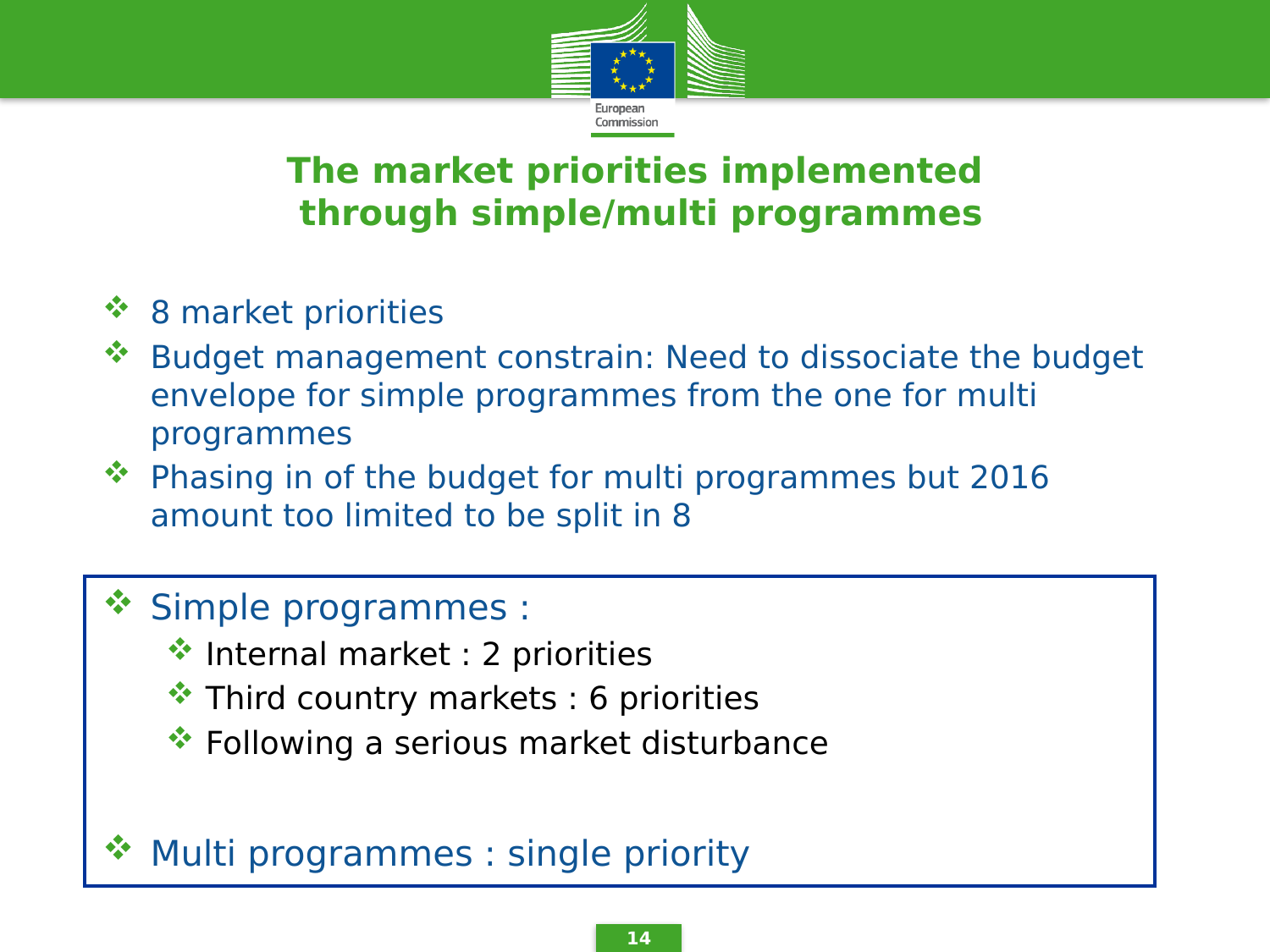

# The market priorities implemented through simple/multi programmes
8 market priorities
Budget management constrain: Need to dissociate the budget envelope for simple programmes from the one for multi programmes
Phasing in of the budget for multi programmes but 2016 amount too limited to be split in 8

Simple programmes :
Internal market : 2 priorities
Third country markets : 6 priorities
Following a serious market disturbance

Multi programmes : single priority

14